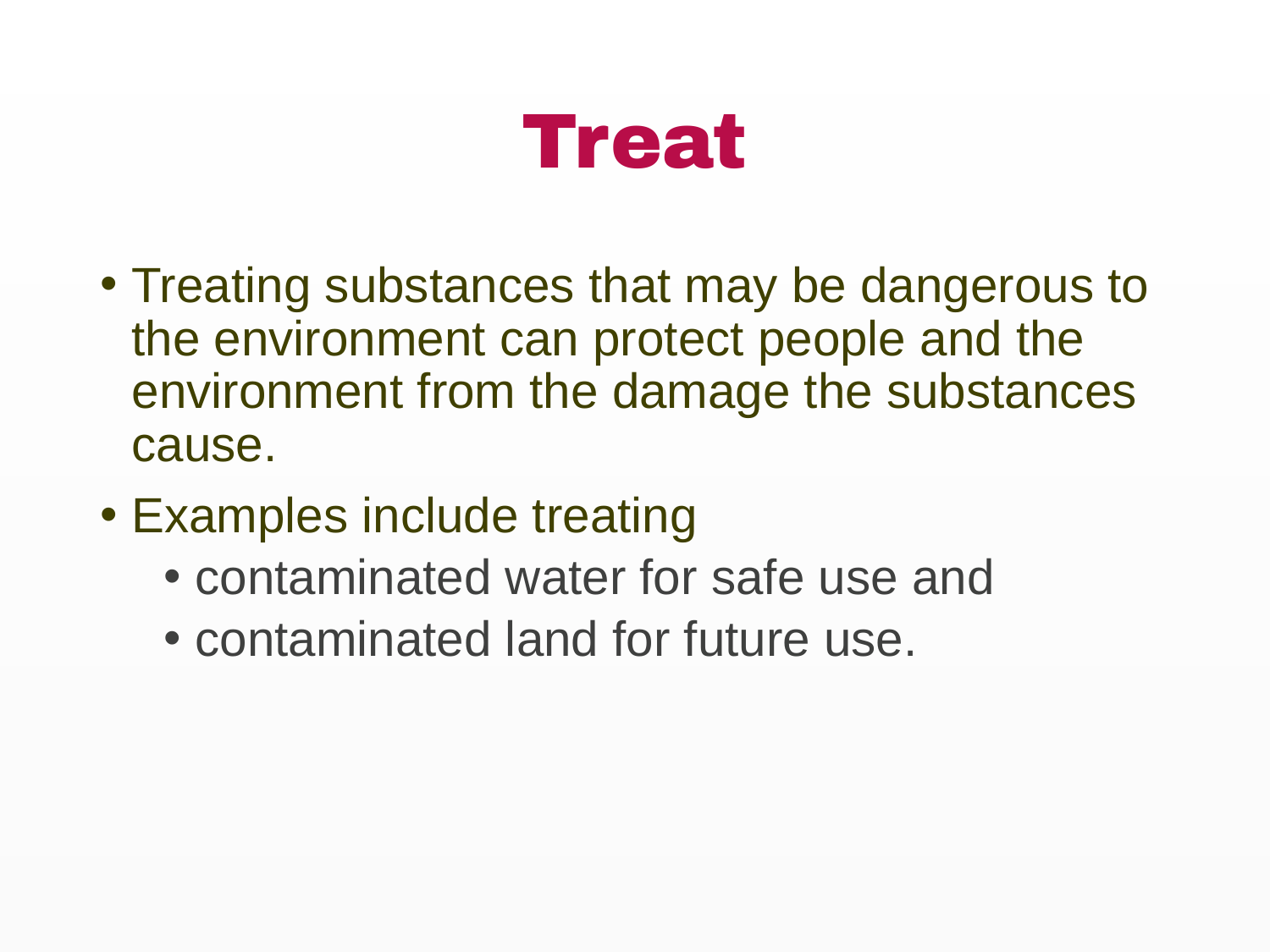

# Treat
Treating substances that may be dangerous to the environment can protect people and the environment from the damage the substances cause.
Examples include treating
contaminated water for safe use and
contaminated land for future use.